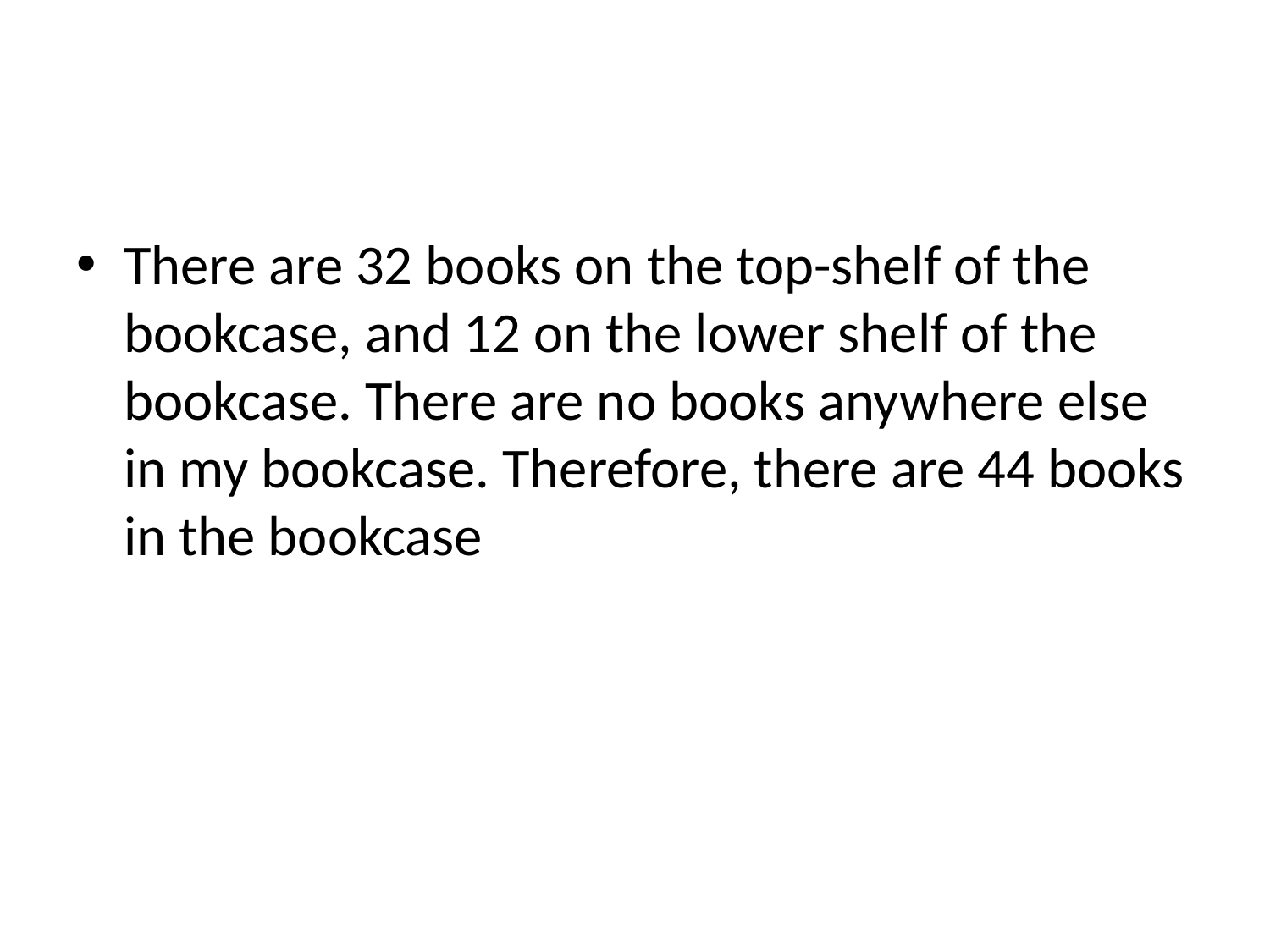

#
There are 32 books on the top-shelf of the bookcase, and 12 on the lower shelf of the bookcase. There are no books anywhere else in my bookcase. Therefore, there are 44 books in the bookcase